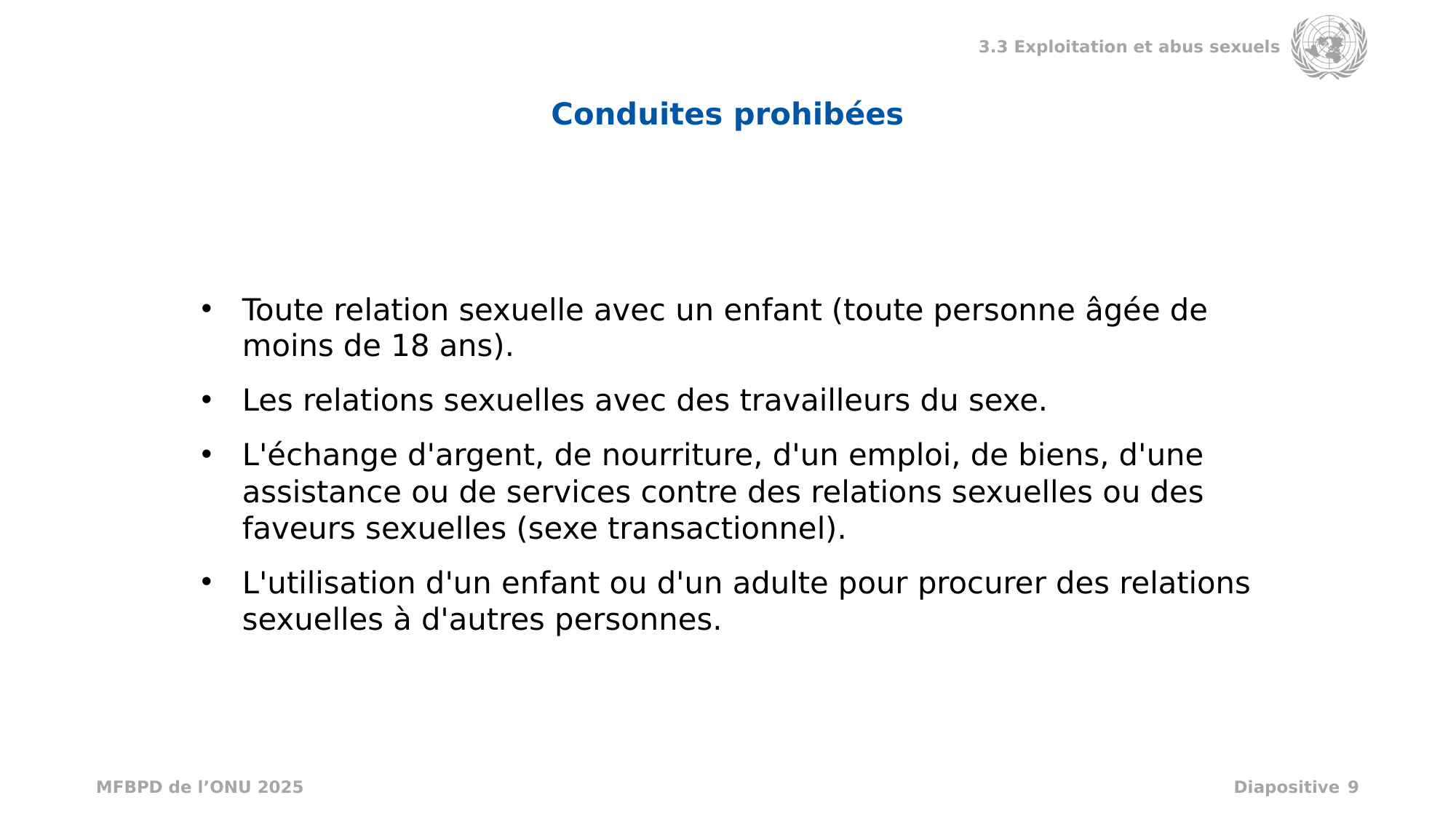

Conduites prohibées
Toute relation sexuelle avec un enfant (toute personne âgée de moins de 18 ans).
Les relations sexuelles avec des travailleurs du sexe.
L'échange d'argent, de nourriture, d'un emploi, de biens, d'une assistance ou de services contre des relations sexuelles ou des faveurs sexuelles (sexe transactionnel).
L'utilisation d'un enfant ou d'un adulte pour procurer des relations sexuelles à d'autres personnes.